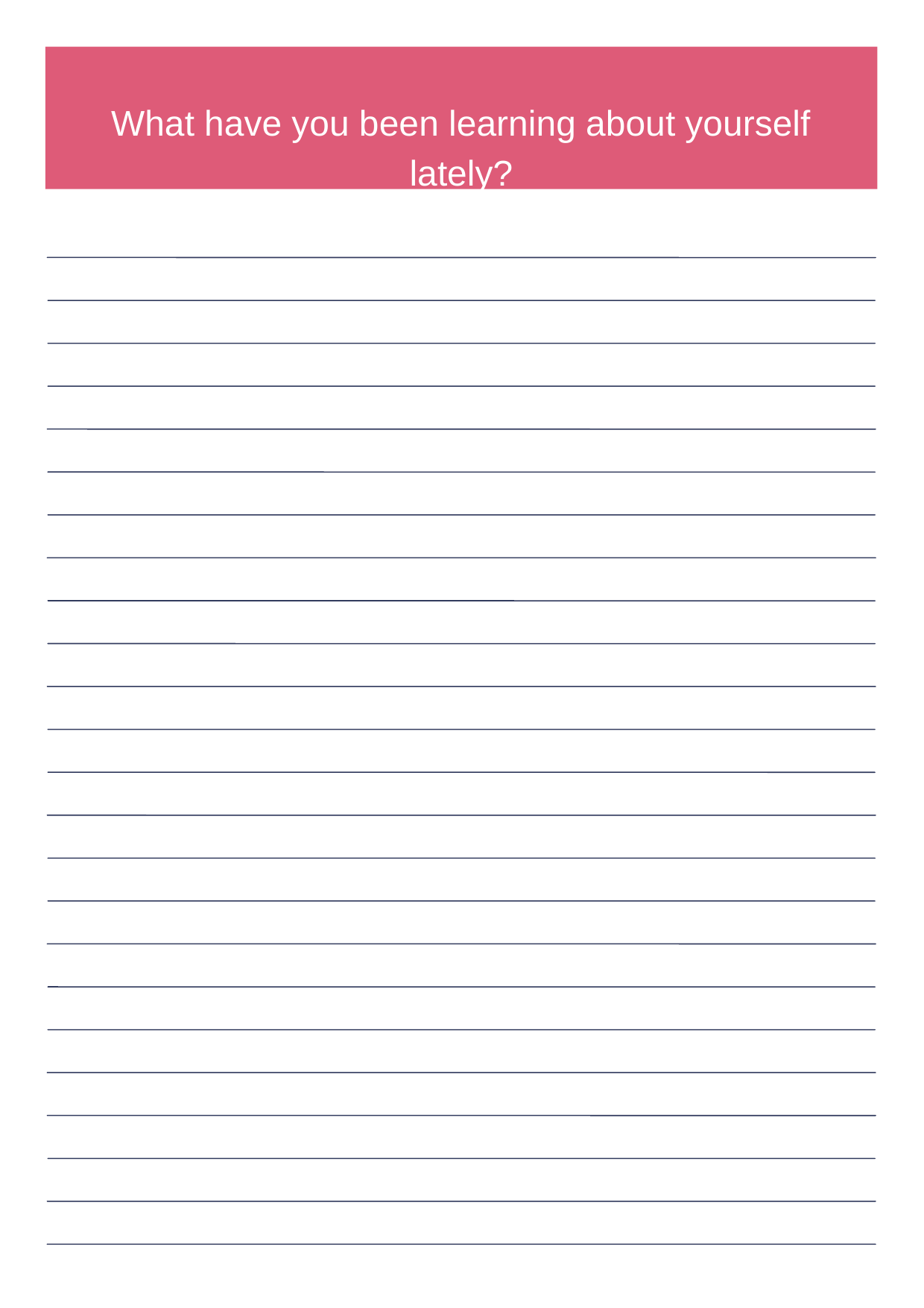

What have you been learning about yourself lately?